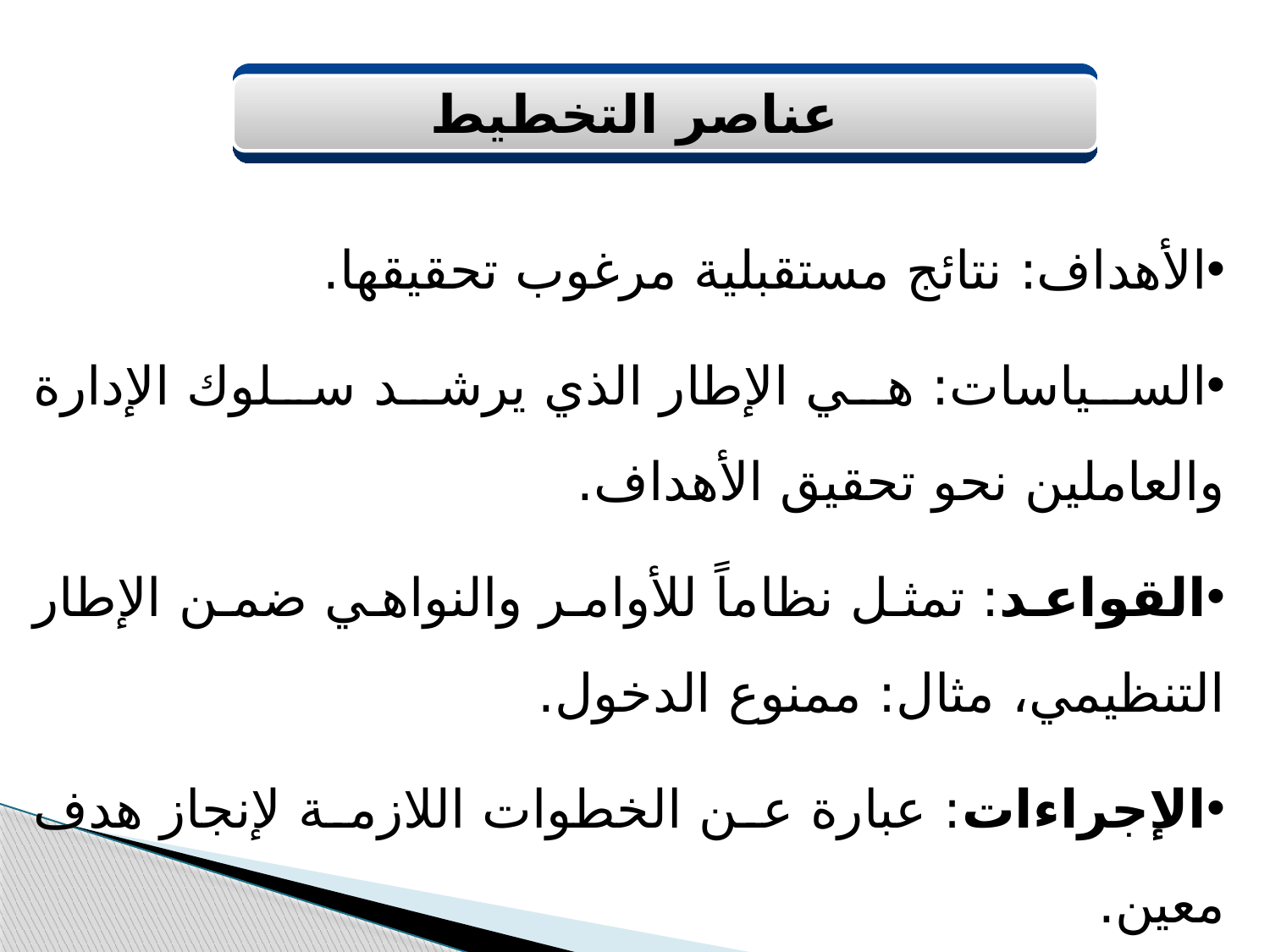

عناصر التخطيط
الأهداف: نتائج مستقبلية مرغوب تحقيقها.
السياسات: هي الإطار الذي يرشد سلوك الإدارة والعاملين نحو تحقيق الأهداف.
القواعد: تمثل نظاماً للأوامر والنواهي ضمن الإطار التنظيمي، مثال: ممنوع الدخول.
الإجراءات: عبارة عن الخطوات اللازمة لإنجاز هدف معين.